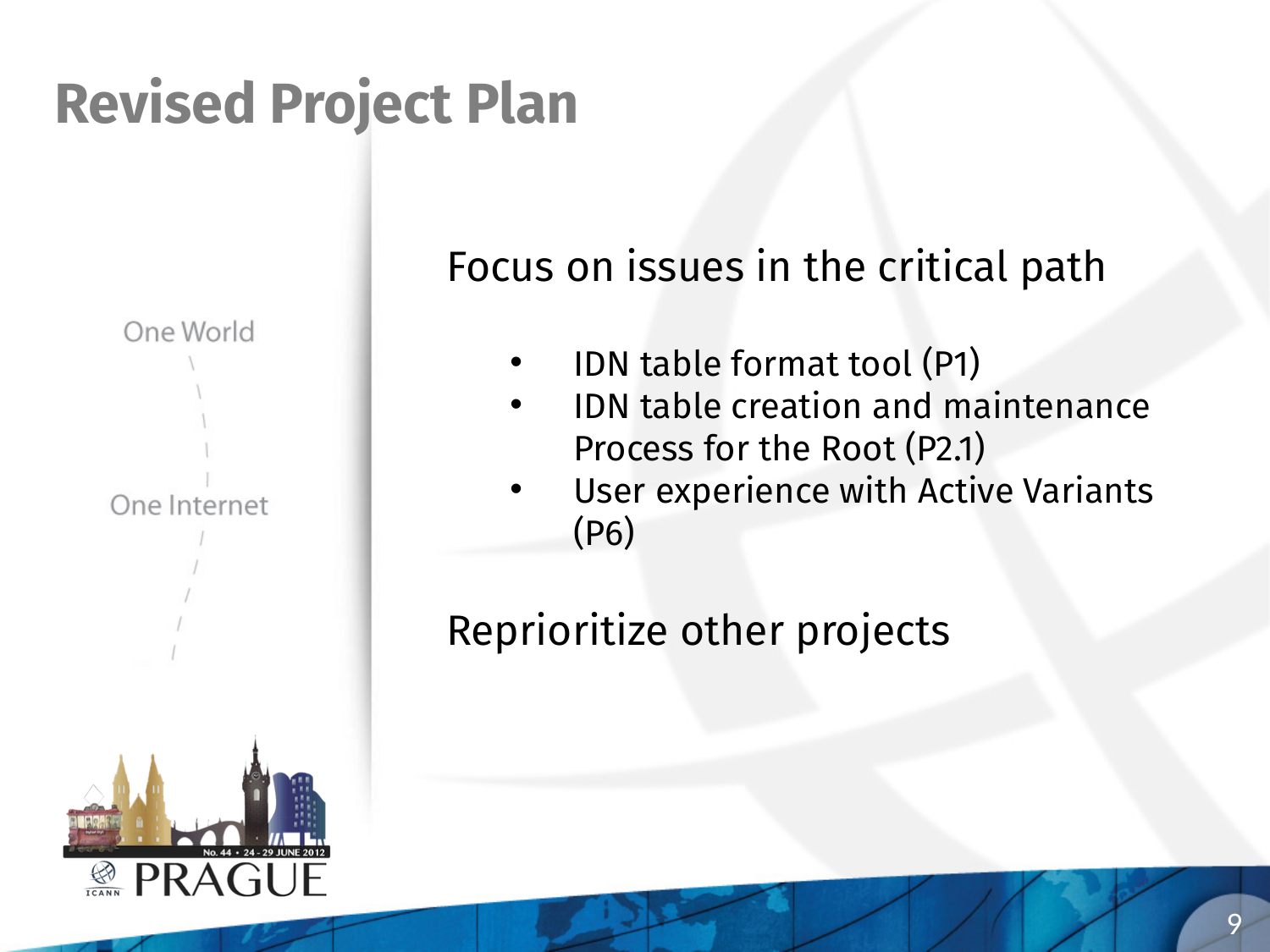

# Revised Project Plan
Focus on issues in the critical path

IDN table format tool (P1)
IDN table creation and maintenance Process for the Root (P2.1)
User experience with Active Variants (P6)

Reprioritize other projects

9